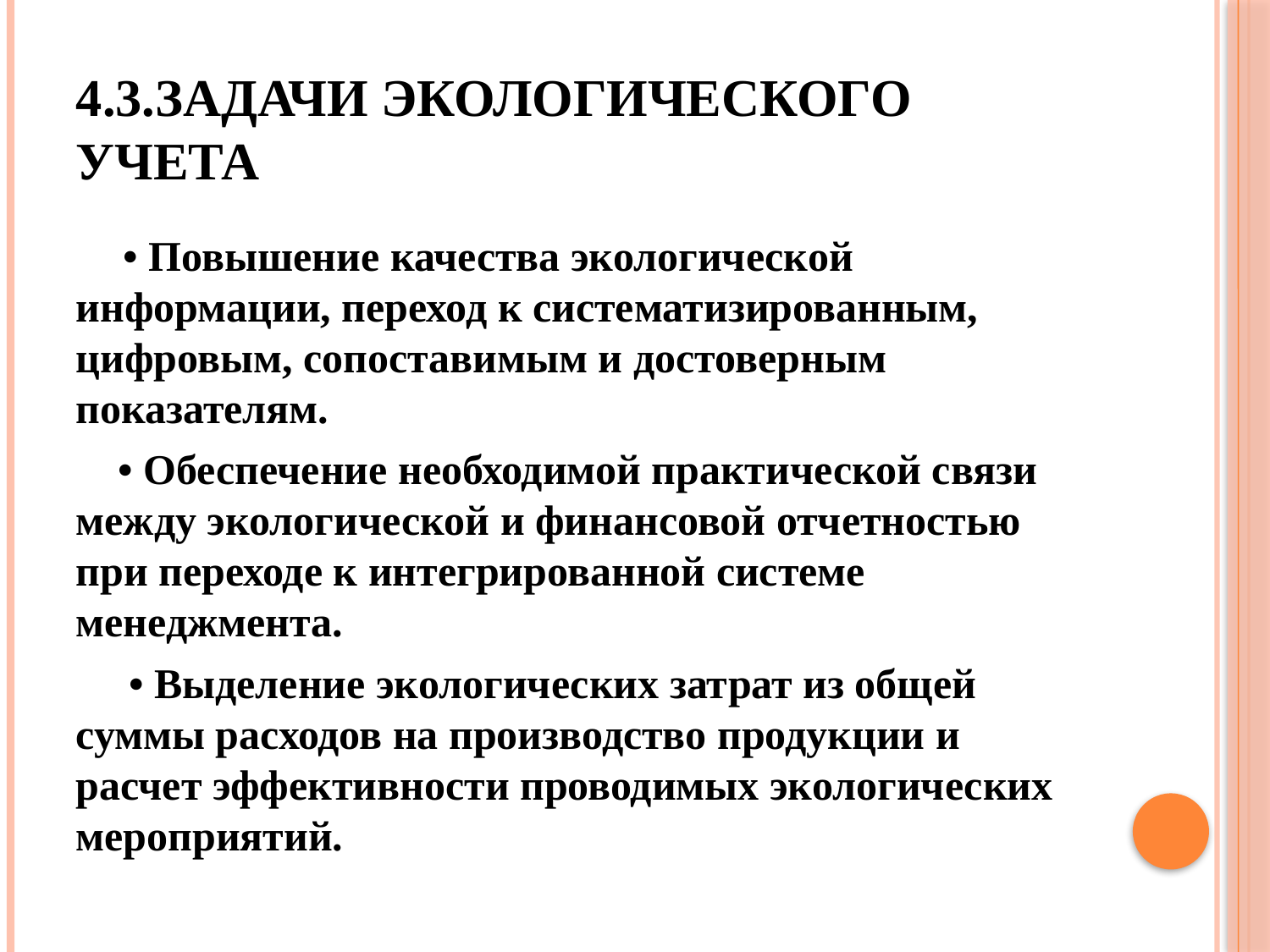

# 4.3.Задачи экологического учета
    • Повышение качества экологической информации, переход к систематизированным, цифровым, сопоставимым и достоверным показателям.
    • Обеспечение необходимой практической связи между экологической и финансовой отчетностью при переходе к интегрированной системе менеджмента.
     • Выделение экологических затрат из общей суммы расходов на производство продукции и расчет эффективности проводимых экологических мероприятий.